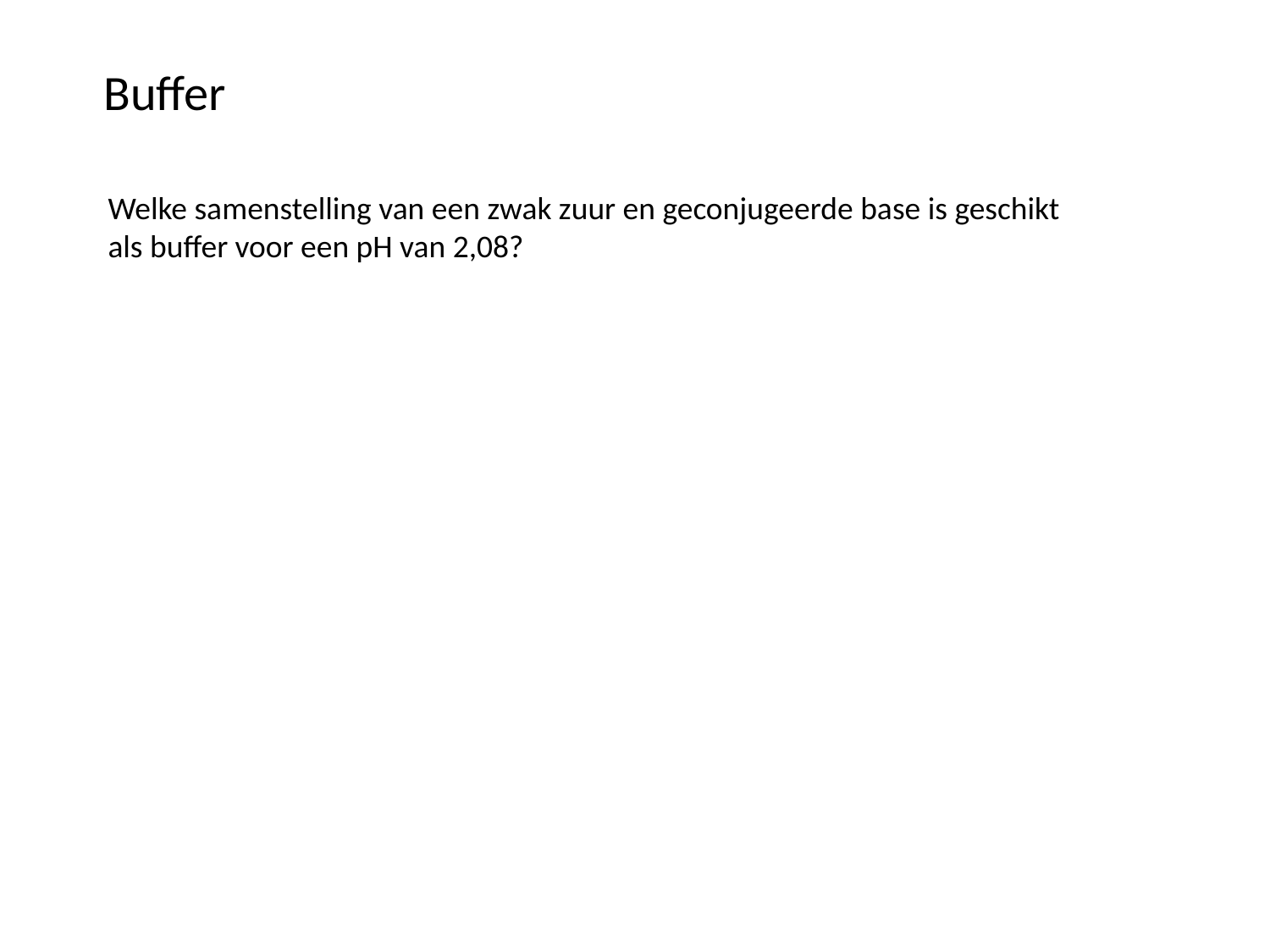

Buffer
Een buffer is bijvoorbeeld:
Welke samenstelling van een zwak zuur en geconjugeerde base is geschikt
als buffer voor een pH van 2,08?